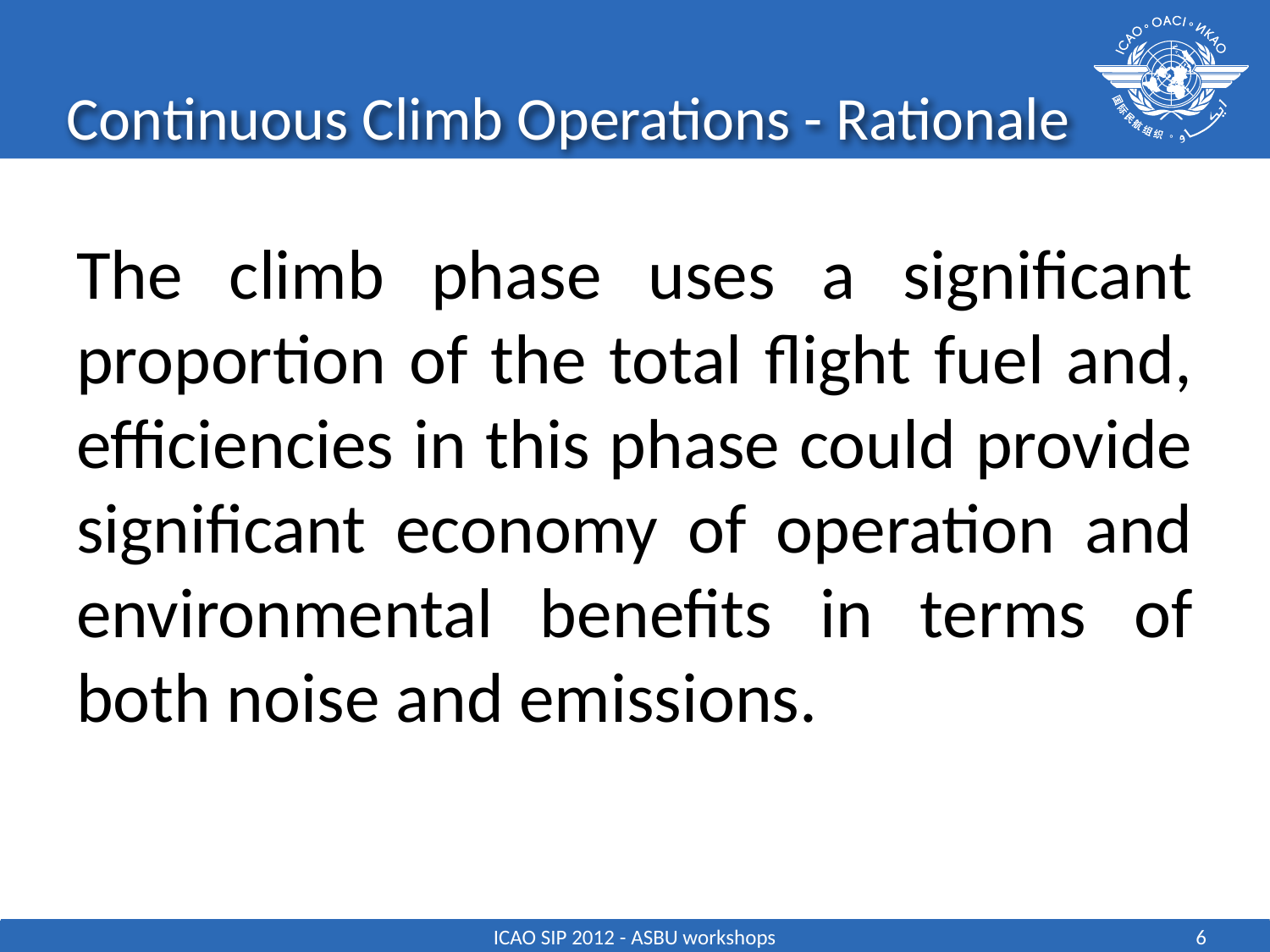

# Continuous Climb Operations - Rationale
The climb phase uses a significant proportion of the total flight fuel and, efficiencies in this phase could provide significant economy of operation and environmental benefits in terms of both noise and emissions.
ICAO SIP 2012 - ASBU workshops
6